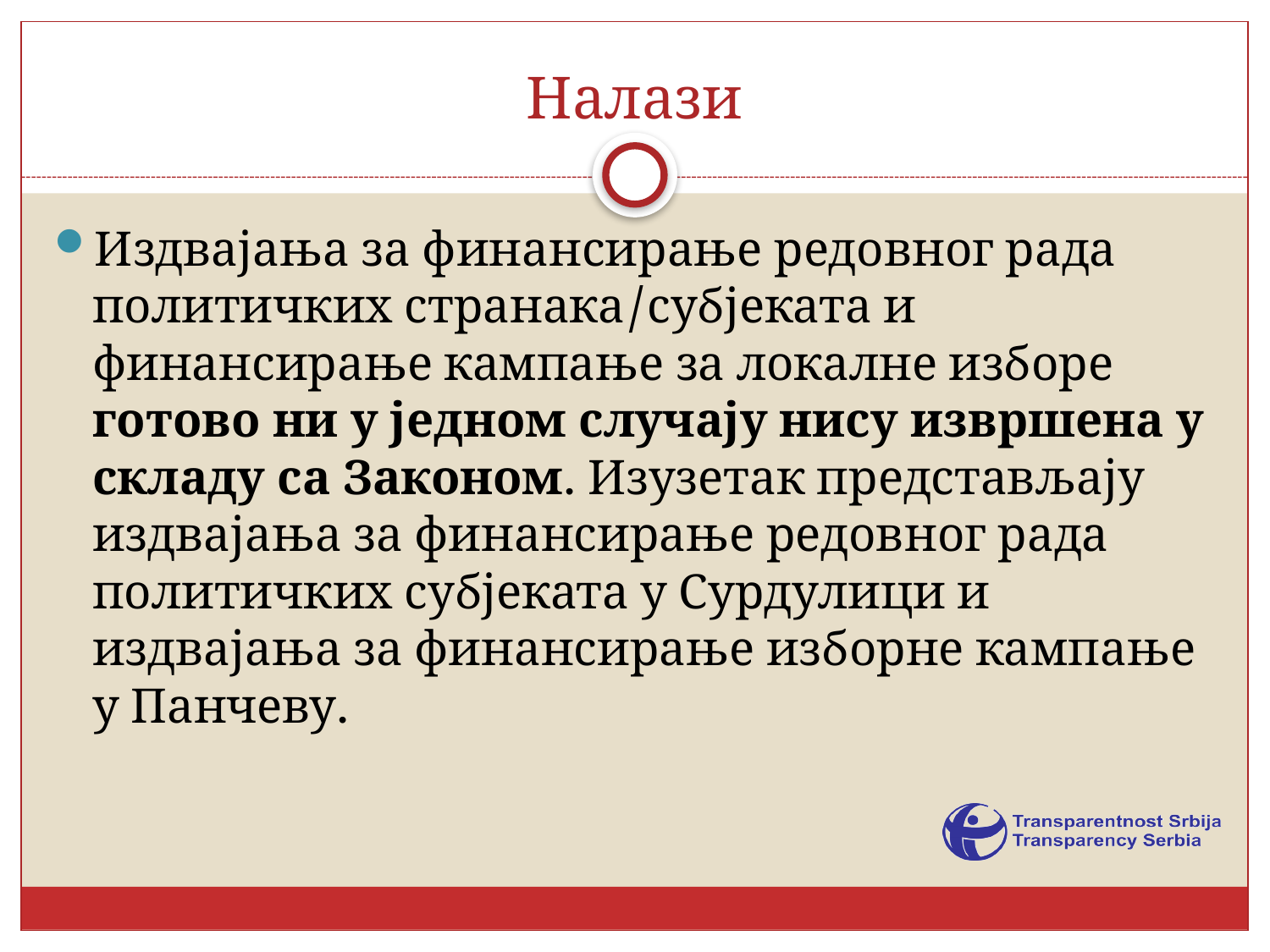

# Налази
Издвајања за финансирање редовног рада политичких странака/субјеката и финансирање кампање за локалне изборе готово ни у једном случају нису извршена у складу са Законом. Изузетак представљају издвајања за финансирање редовног рада политичких субјеката у Сурдулици и издвајања за финансирање изборне кампање у Панчеву.